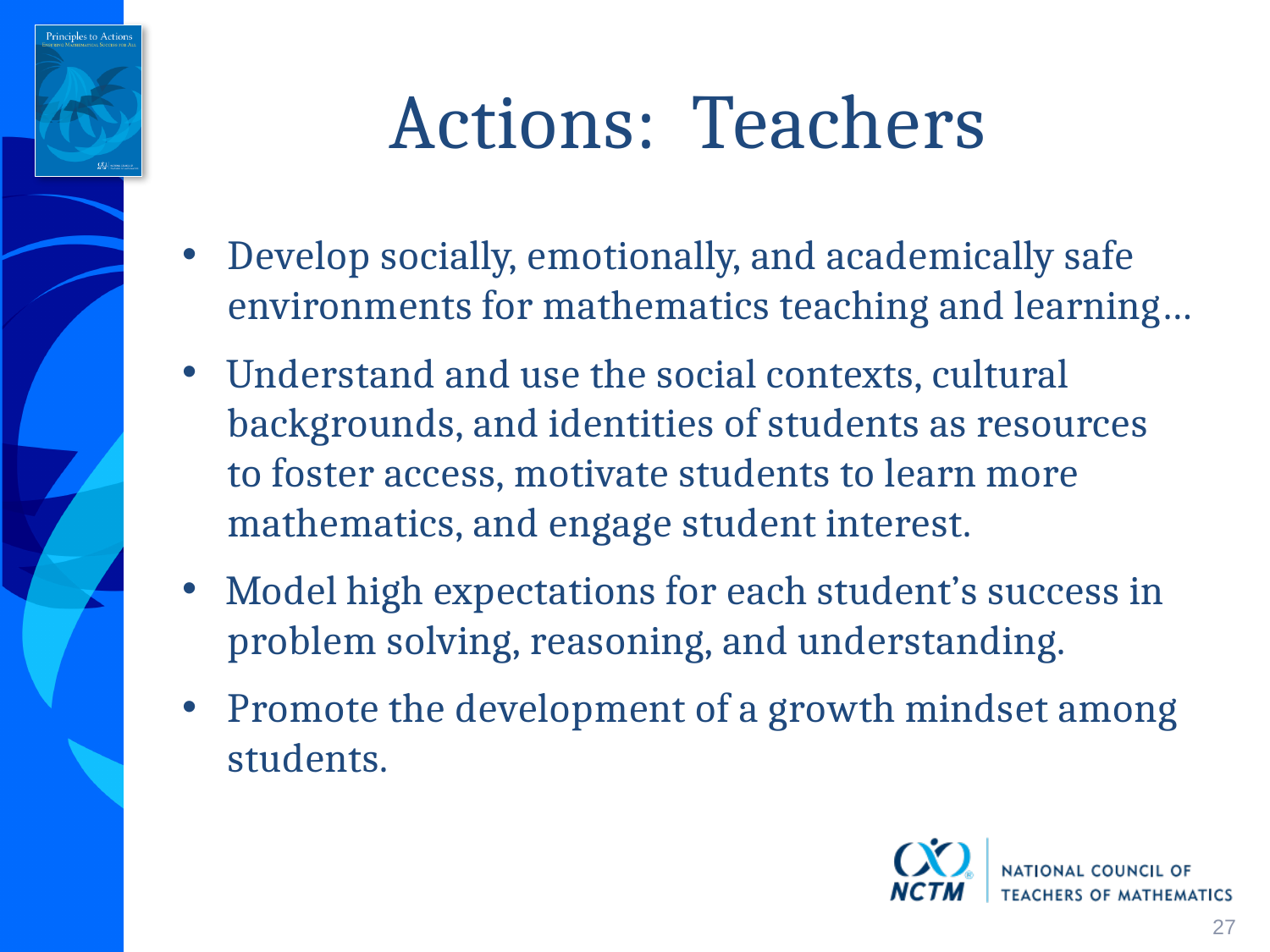

# Actions:  Teachers
Develop socially, emotionally, and academically safe environments for mathematics teaching and learning…
Understand and use the social contexts, cultural backgrounds, and identities of students as resources to foster access, motivate students to learn more mathematics, and engage student interest.
Model high expectations for each student’s success in problem solving, reasoning, and understanding.
Promote the development of a growth mindset among students.
27